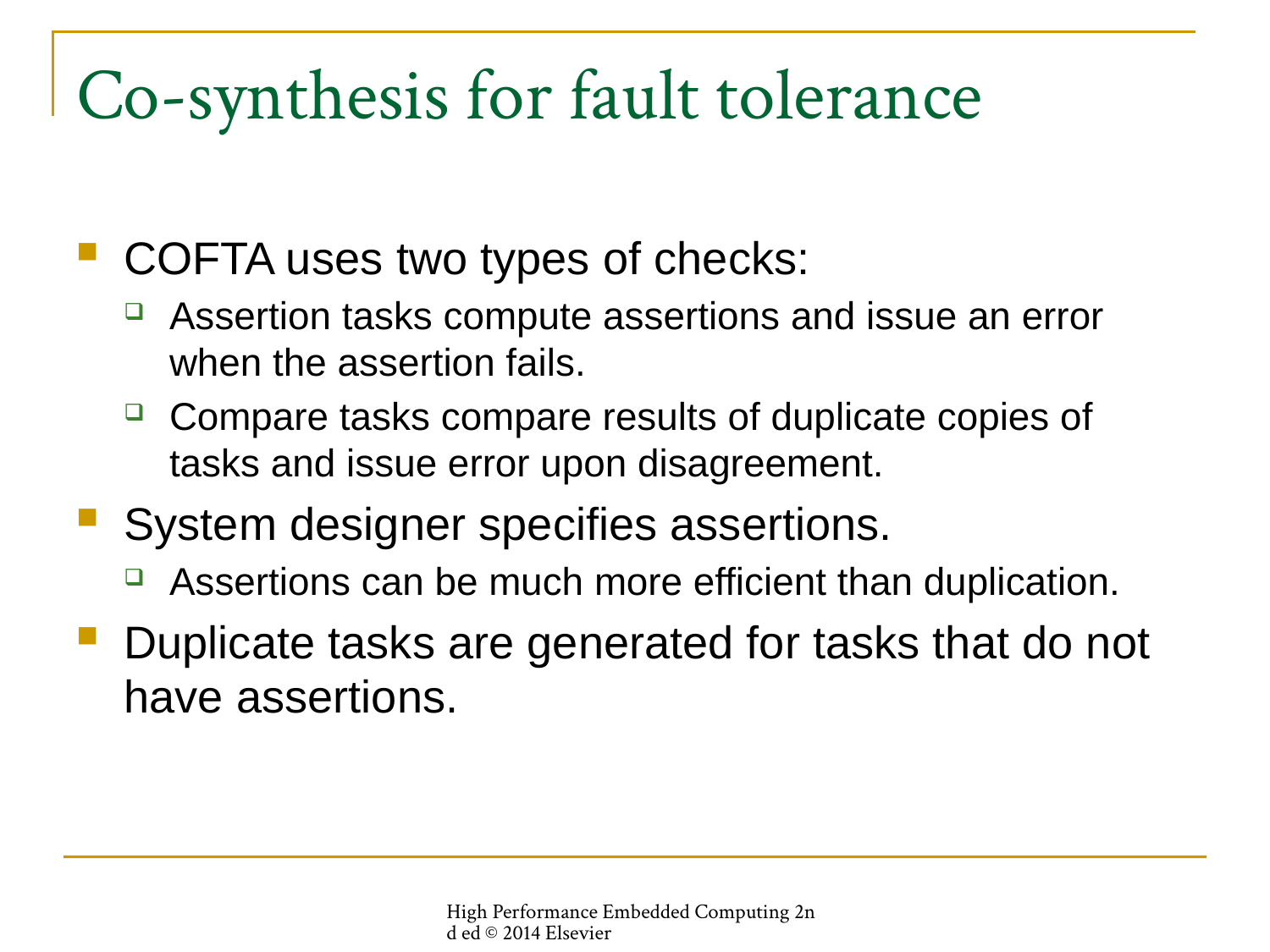

# Co-synthesis for fault tolerance
COFTA uses two types of checks:
Assertion tasks compute assertions and issue an error when the assertion fails.
Compare tasks compare results of duplicate copies of tasks and issue error upon disagreement.
System designer specifies assertions.
Assertions can be much more efficient than duplication.
Duplicate tasks are generated for tasks that do not have assertions.
High Performance Embedded Computing 2nd ed © 2014 Elsevier